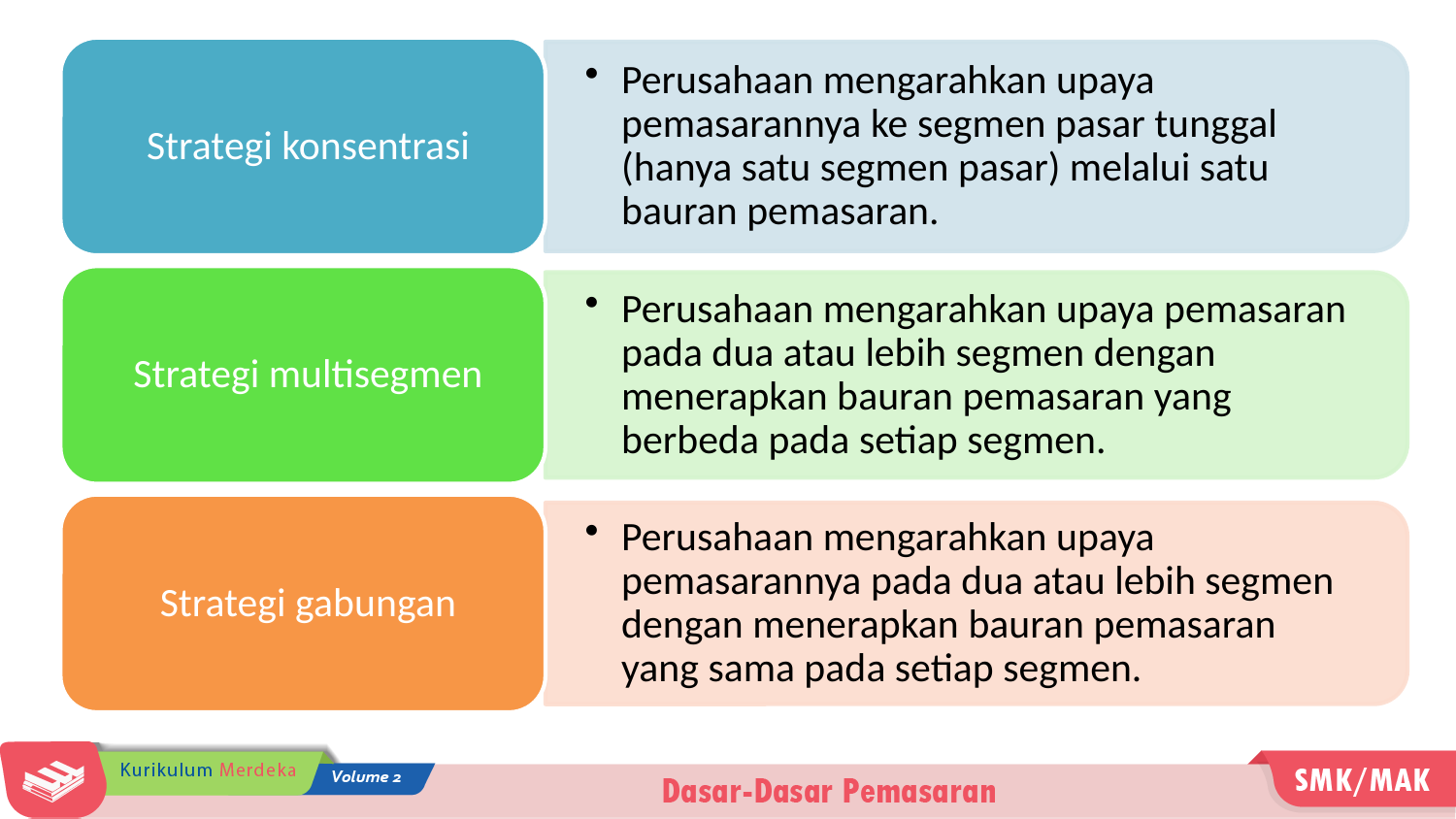

Perusahaan mengarahkan upaya pemasarannya ke segmen pasar tunggal (hanya satu segmen pasar) melalui satu bauran pemasaran.
Strategi konsentrasi
Perusahaan mengarahkan upaya pemasaran pada dua atau lebih segmen dengan menerapkan bauran pemasaran yang berbeda pada setiap segmen.
Strategi multisegmen
Perusahaan mengarahkan upaya pemasarannya pada dua atau lebih segmen dengan menerapkan bauran pemasaran yang sama pada setiap segmen.
Strategi gabungan